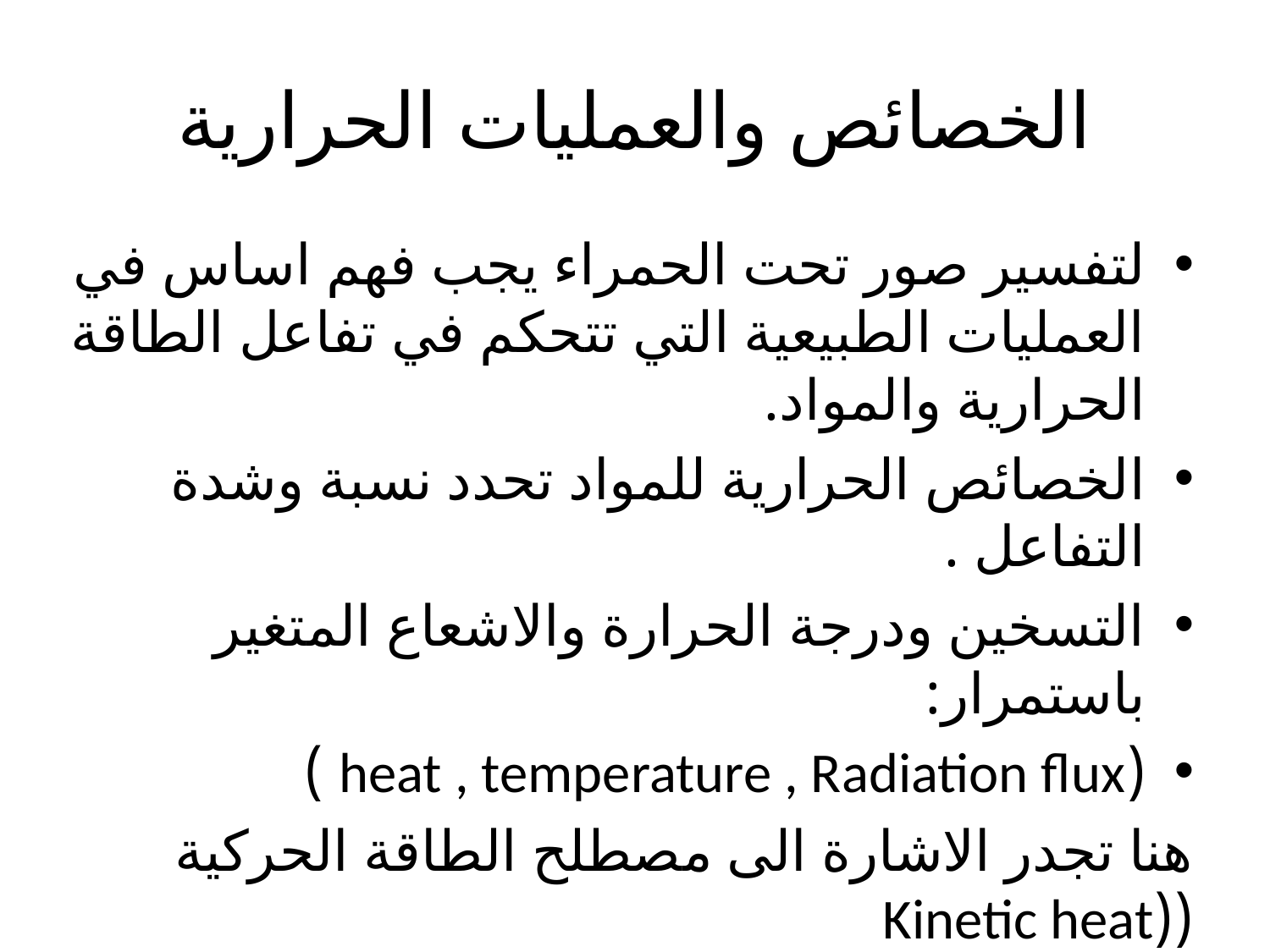

# الخصائص والعمليات الحرارية
لتفسير صور تحت الحمراء يجب فهم اساس في العمليات الطبيعية التي تتحكم في تفاعل الطاقة الحرارية والمواد.
الخصائص الحرارية للمواد تحدد نسبة وشدة التفاعل .
التسخين ودرجة الحرارة والاشعاع المتغير باستمرار:
(heat , temperature , Radiation flux )
هنا تجدر الاشارة الى مصطلح الطاقة الحركية ((Kinetic heat
الطاقة الحركية: هي طاقة الجزيئات المواد في الحركة العشوائية.